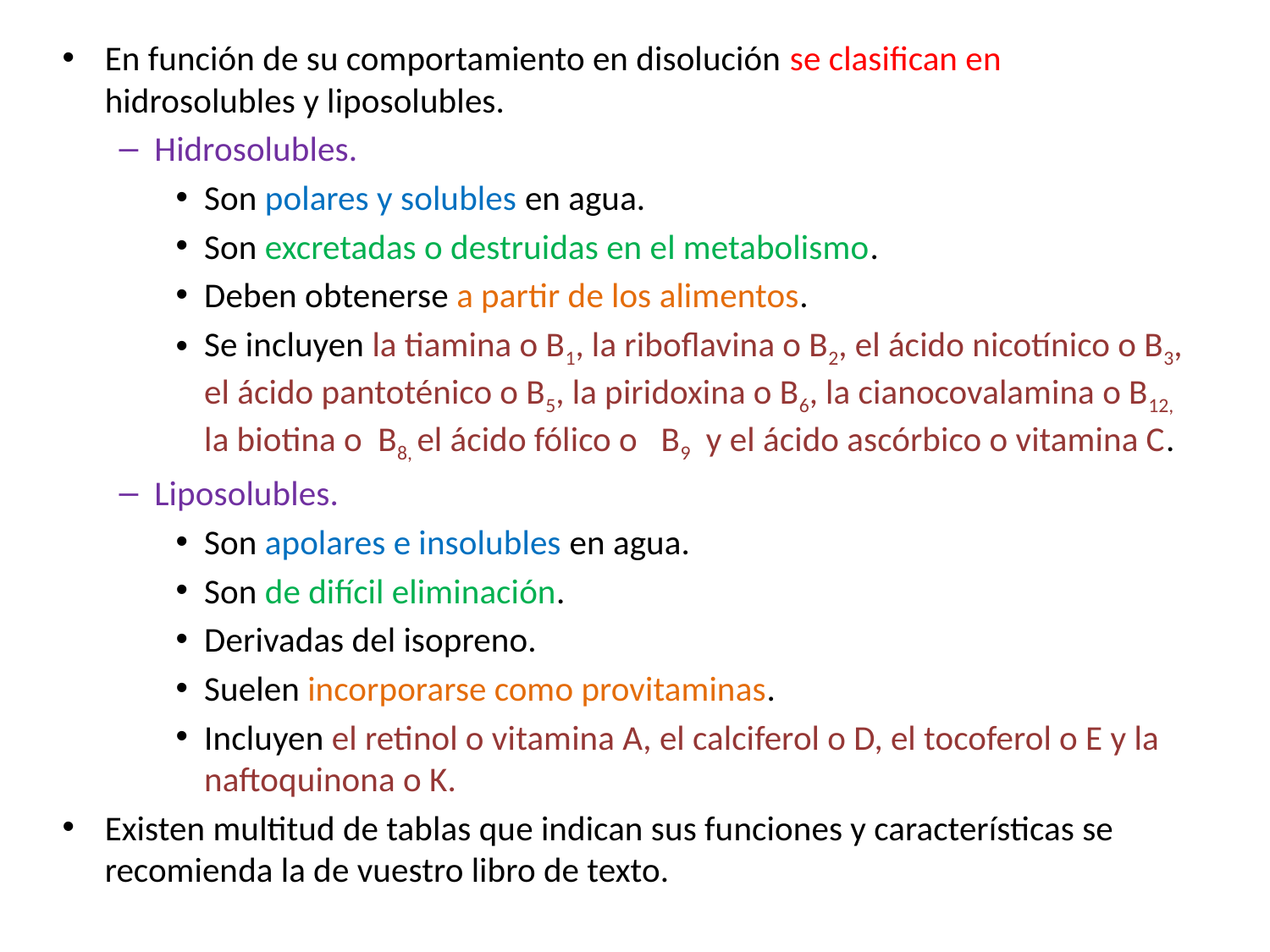

En función de su comportamiento en disolución se clasifican en hidrosolubles y liposolubles.
Hidrosolubles.
Son polares y solubles en agua.
Son excretadas o destruidas en el metabolismo.
Deben obtenerse a partir de los alimentos.
Se incluyen la tiamina o B1, la riboflavina o B2, el ácido nicotínico o B3, el ácido pantoténico o B5, la piridoxina o B6, la cianocovalamina o B12,  la biotina o  B8, el ácido fólico o   B9  y el ácido ascórbico o vitamina C.
Liposolubles.
Son apolares e insolubles en agua.
Son de difícil eliminación.
Derivadas del isopreno.
Suelen incorporarse como provitaminas.
Incluyen el retinol o vitamina A, el calciferol o D, el tocoferol o E y la naftoquinona o K.
Existen multitud de tablas que indican sus funciones y características se recomienda la de vuestro libro de texto.

#